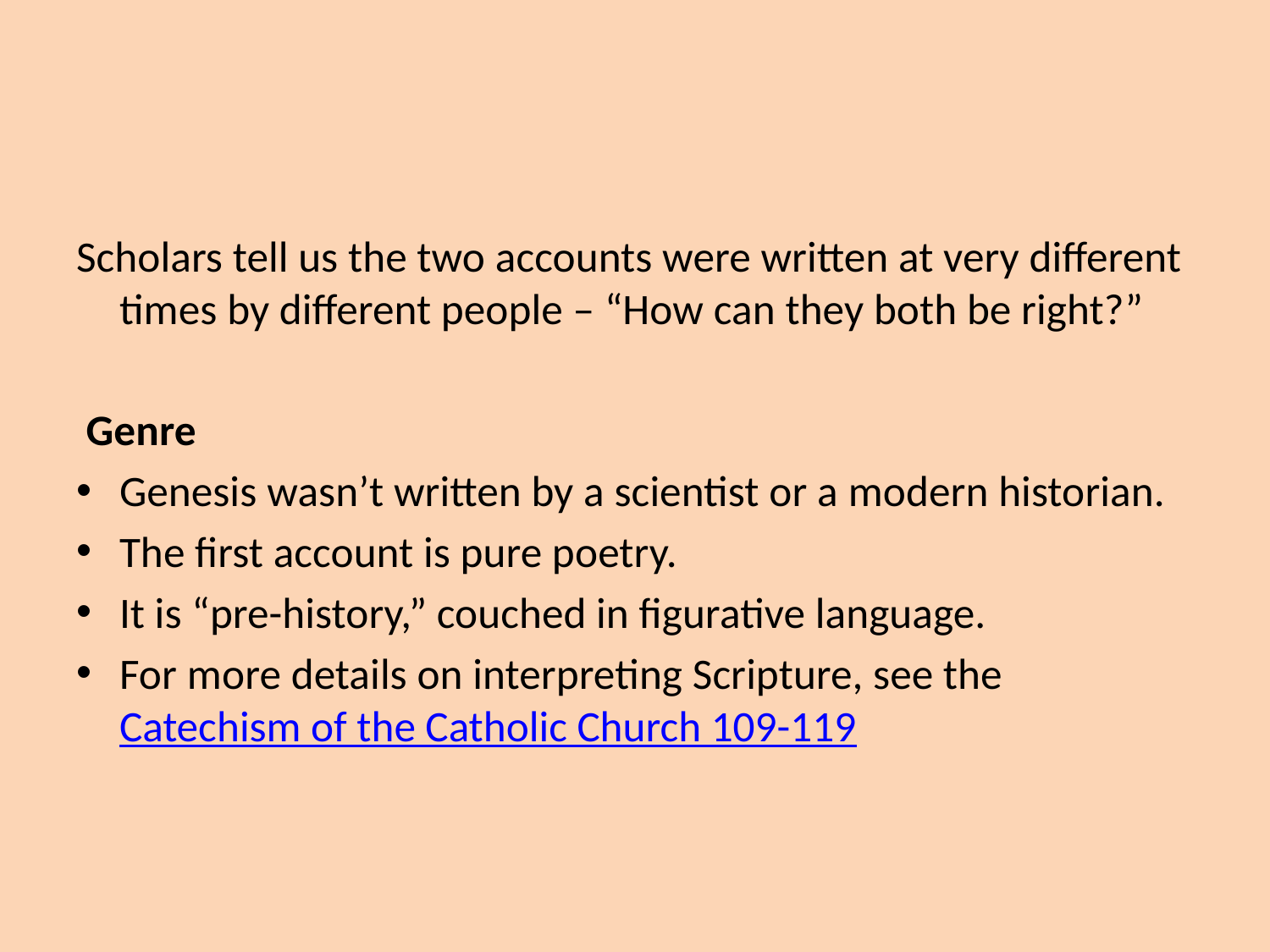

#
Scholars tell us the two accounts were written at very different times by different people – “How can they both be right?”

 Genre
Genesis wasn’t written by a scientist or a modern historian.
The first account is pure poetry.
It is “pre-history,” couched in figurative language.
For more details on interpreting Scripture, see the Catechism of the Catholic Church 109-119